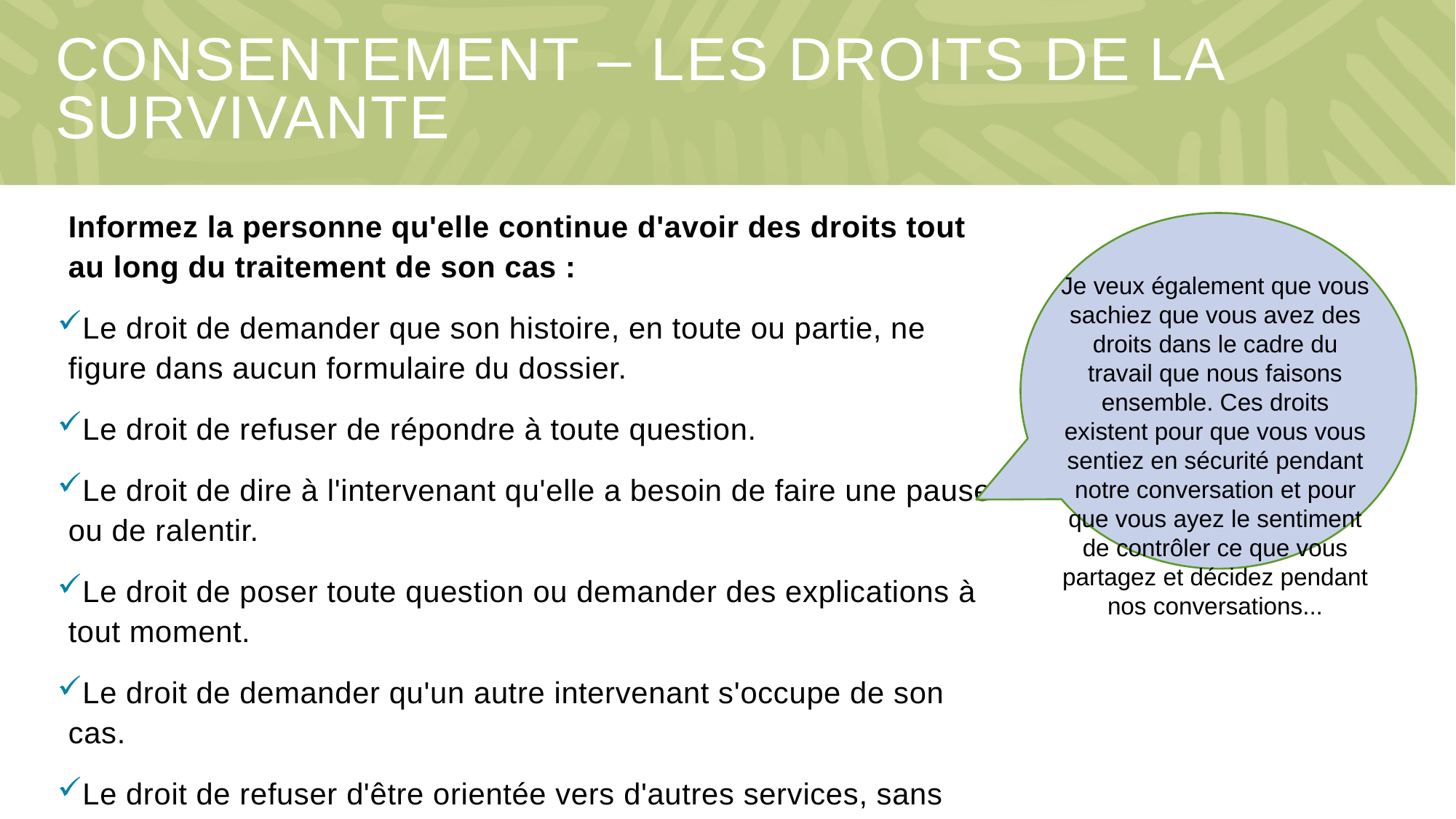

# Consentement – Les droits de la survivante
Informez la personne qu'elle continue d'avoir des droits tout au long du traitement de son cas :
Le droit de demander que son histoire, en toute ou partie, ne figure dans aucun formulaire du dossier.
Le droit de refuser de répondre à toute question.
Le droit de dire à l'intervenant qu'elle a besoin de faire une pause ou de ralentir.
Le droit de poser toute question ou demander des explications à tout moment.
Le droit de demander qu'un autre intervenant s'occupe de son cas.
Le droit de refuser d'être orientée vers d'autres services, sans que cela influe sur notre volonté de continuer à travailler avec elle.

Je veux également que vous sachiez que vous avez des droits dans le cadre du travail que nous faisons ensemble. Ces droits existent pour que vous vous sentiez en sécurité pendant notre conversation et pour que vous ayez le sentiment de contrôler ce que vous partagez et décidez pendant nos conversations...